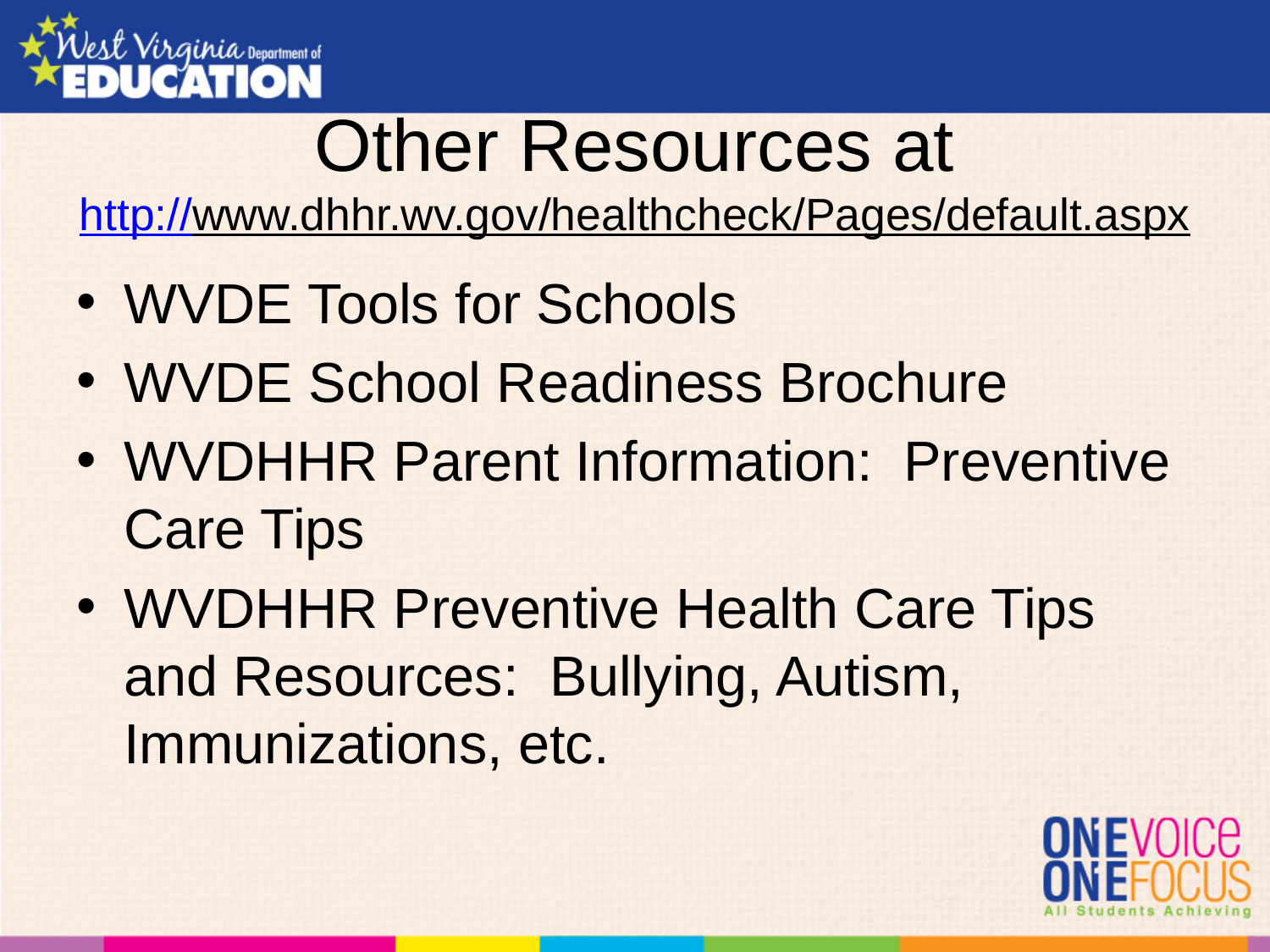

# Other Resources at http://www.dhhr.wv.gov/healthcheck/Pages/default.aspx
WVDE Tools for Schools
WVDE School Readiness Brochure
WVDHHR Parent Information:  Preventive Care Tips
WVDHHR Preventive Health Care Tips and Resources:  Bullying, Autism, Immunizations, etc.